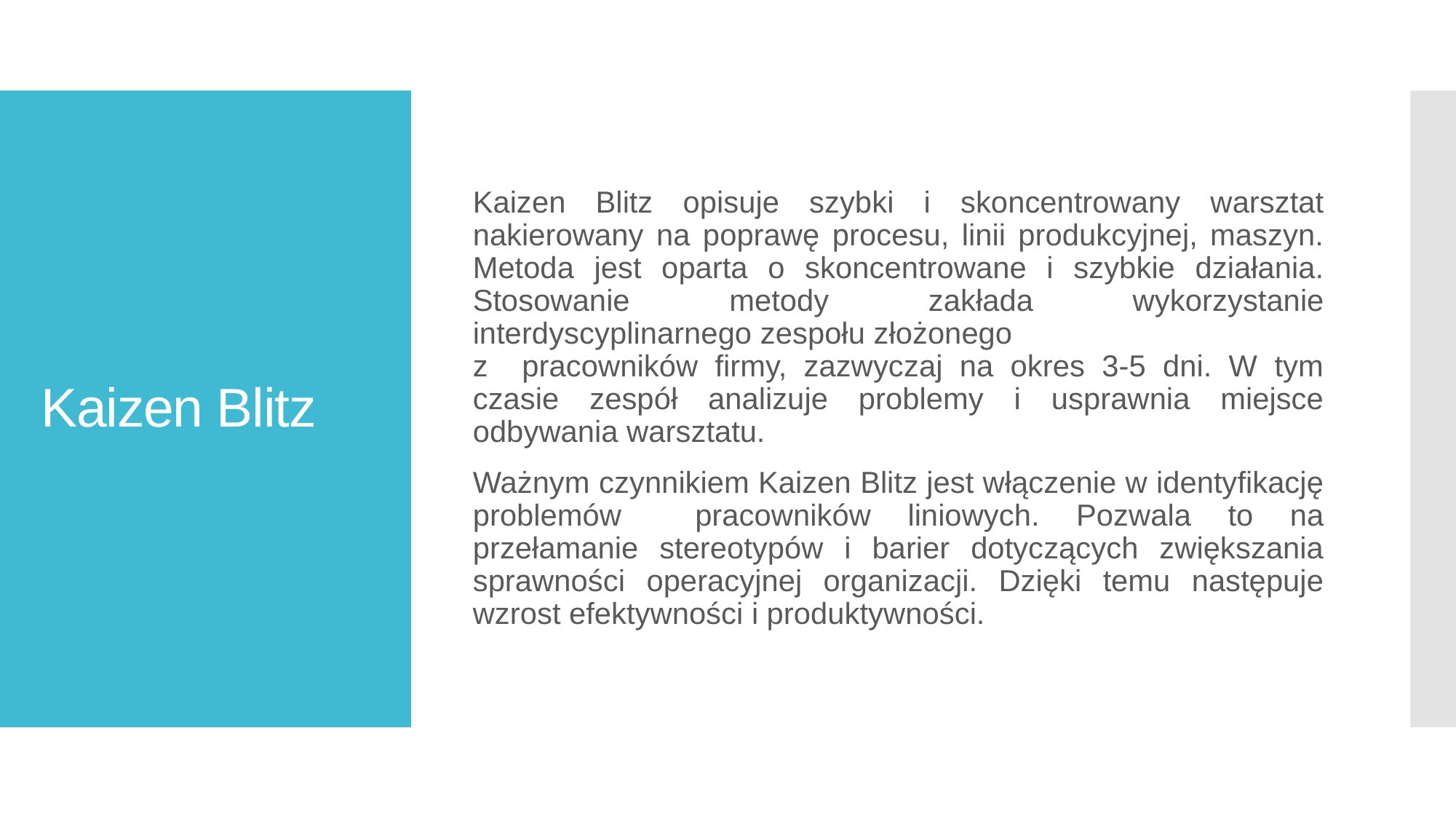

Kaizen Blitz opisuje szybki i skoncentrowany warsztat nakierowany na poprawę procesu, linii produkcyjnej, maszyn. Metoda jest oparta o skoncentrowane i szybkie działania. Stosowanie metody zakłada wykorzystanie interdyscyplinarnego zespołu złożonego                                      z  pracowników firmy, zazwyczaj na okres 3-5 dni. W tym czasie zespół analizuje problemy i usprawnia miejsce odbywania warsztatu.
Ważnym czynnikiem Kaizen Blitz jest włączenie w identyfikację problemów  pracowników liniowych. Pozwala to na przełamanie stereotypów i barier dotyczących zwiększania sprawności operacyjnej organizacji. Dzięki temu następuje wzrost efektywności i produktywności.
# Kaizen Blitz